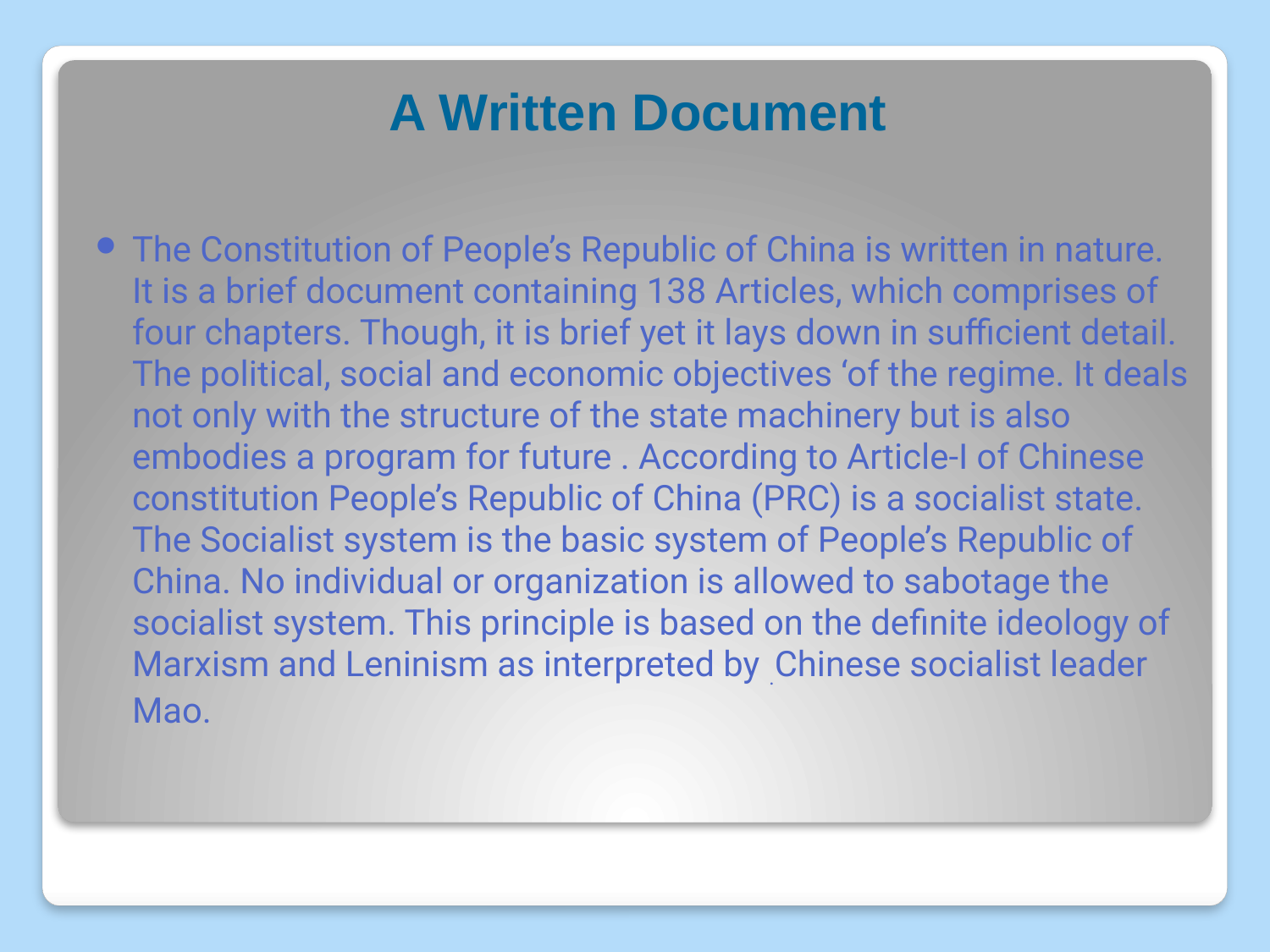

# A Written Document
The Constitution of People’s Republic of China is written in nature. It is a brief document containing 138 Articles, which comprises of four chapters. Though, it is brief yet it lays down in sufficient detail. The political, social and economic objectives ‘of the regime. It deals not only with the structure of the state machinery but is also embodies a program for future . According to Article-I of Chinese constitution People’s Republic of China (PRC) is a socialist state. The Socialist system is the basic system of People’s Republic of China. No individual or organization is allowed to sabotage the socialist system. This principle is based on the definite ideology of Marxism and Leninism as interpreted by .Chinese socialist leader Mao.